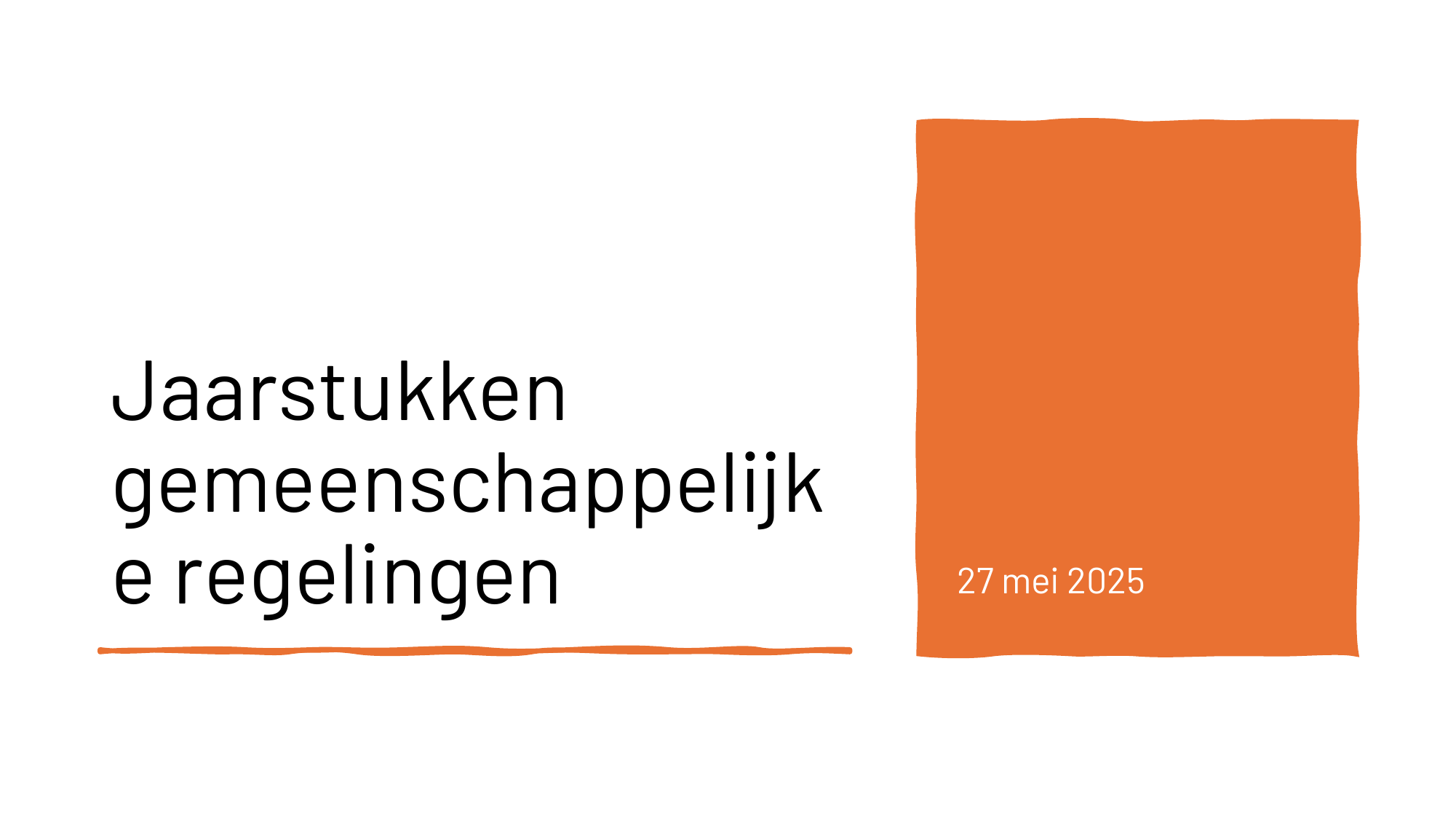

# Jaarstukken gemeenschappelijke regelingen
27 mei 2025